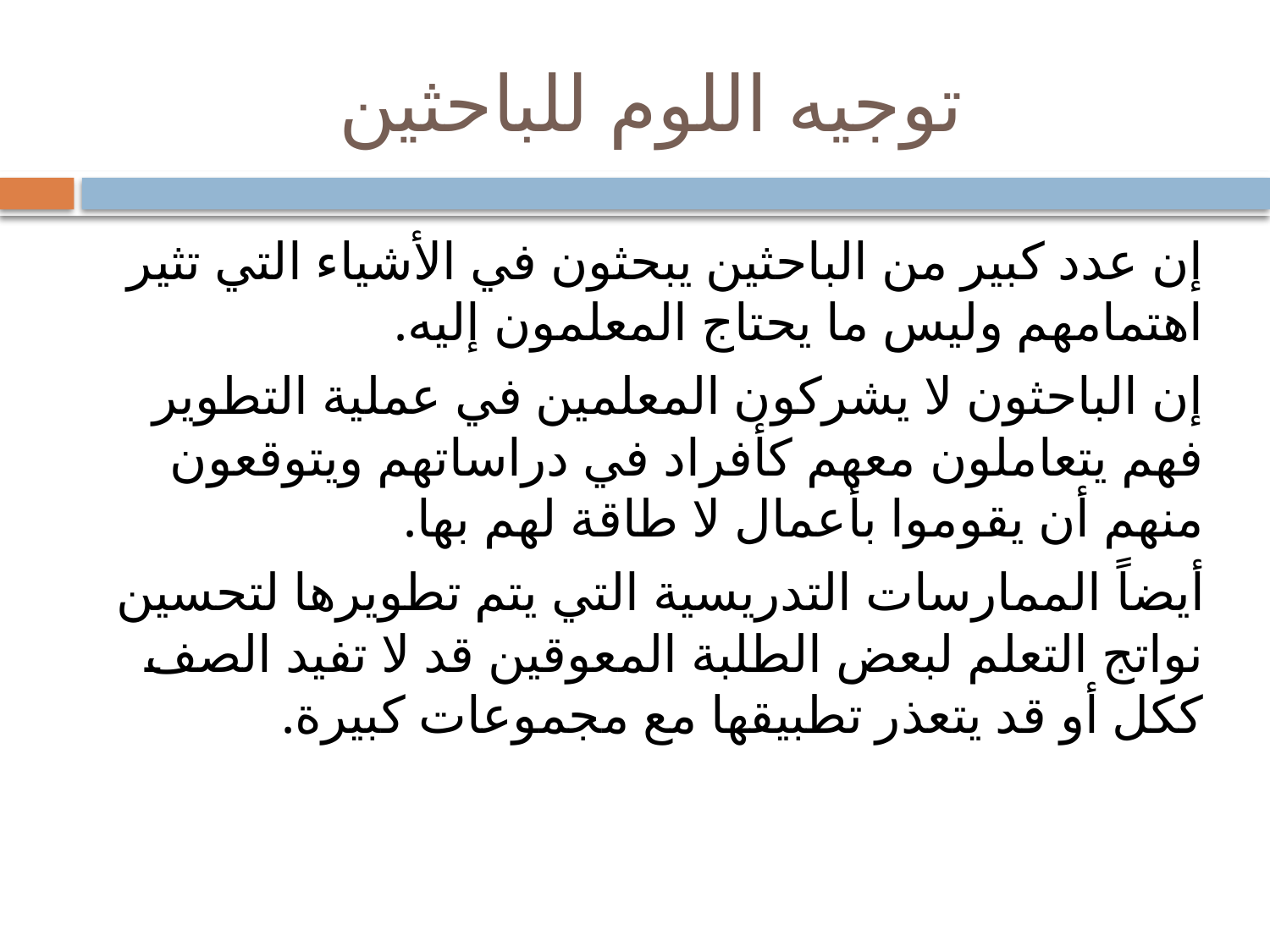

# توجيه اللوم للباحثين
إن عدد كبير من الباحثين يبحثون في الأشياء التي تثير اهتمامهم وليس ما يحتاج المعلمون إليه.
إن الباحثون لا يشركون المعلمين في عملية التطوير فهم يتعاملون معهم كأفراد في دراساتهم ويتوقعون منهم أن يقوموا بأعمال لا طاقة لهم بها.
أيضاً الممارسات التدريسية التي يتم تطويرها لتحسين نواتج التعلم لبعض الطلبة المعوقين قد لا تفيد الصف ككل أو قد يتعذر تطبيقها مع مجموعات كبيرة.